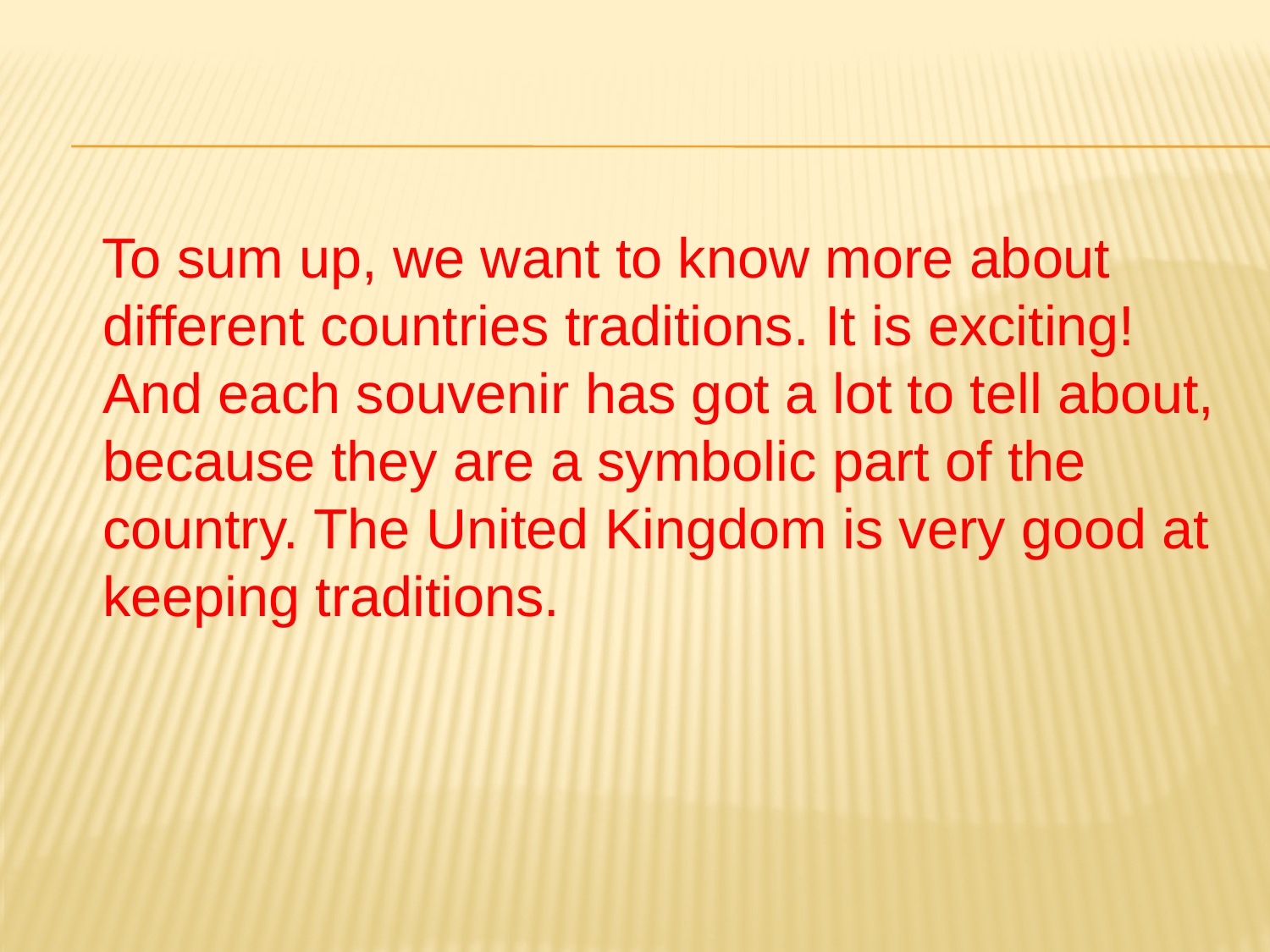

#
   To sum up, we want to know more about different countries traditions. It is exciting! And each souvenir has got a lot to tell about, because they are a symbolic part of the country. The United Kingdom is very good at keeping traditions.